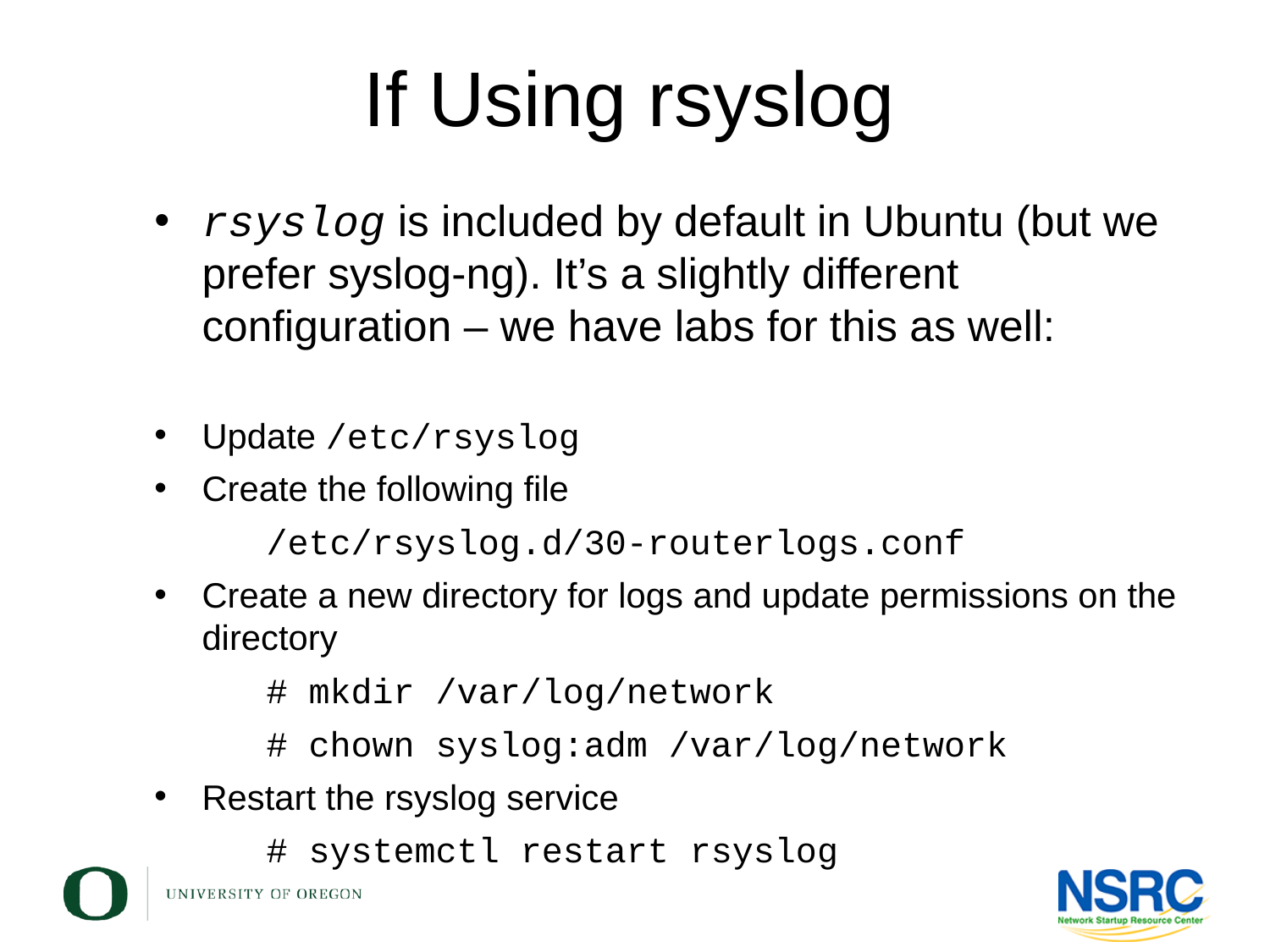

If Using rsyslog
rsyslog is included by default in Ubuntu (but we prefer syslog-ng). It’s a slightly different configuration – we have labs for this as well:
Update /etc/rsyslog
Create the following file
/etc/rsyslog.d/30-routerlogs.conf
Create a new directory for logs and update permissions on the directory
# mkdir /var/log/network
# chown syslog:adm /var/log/network
Restart the rsyslog service
# systemctl restart rsyslog